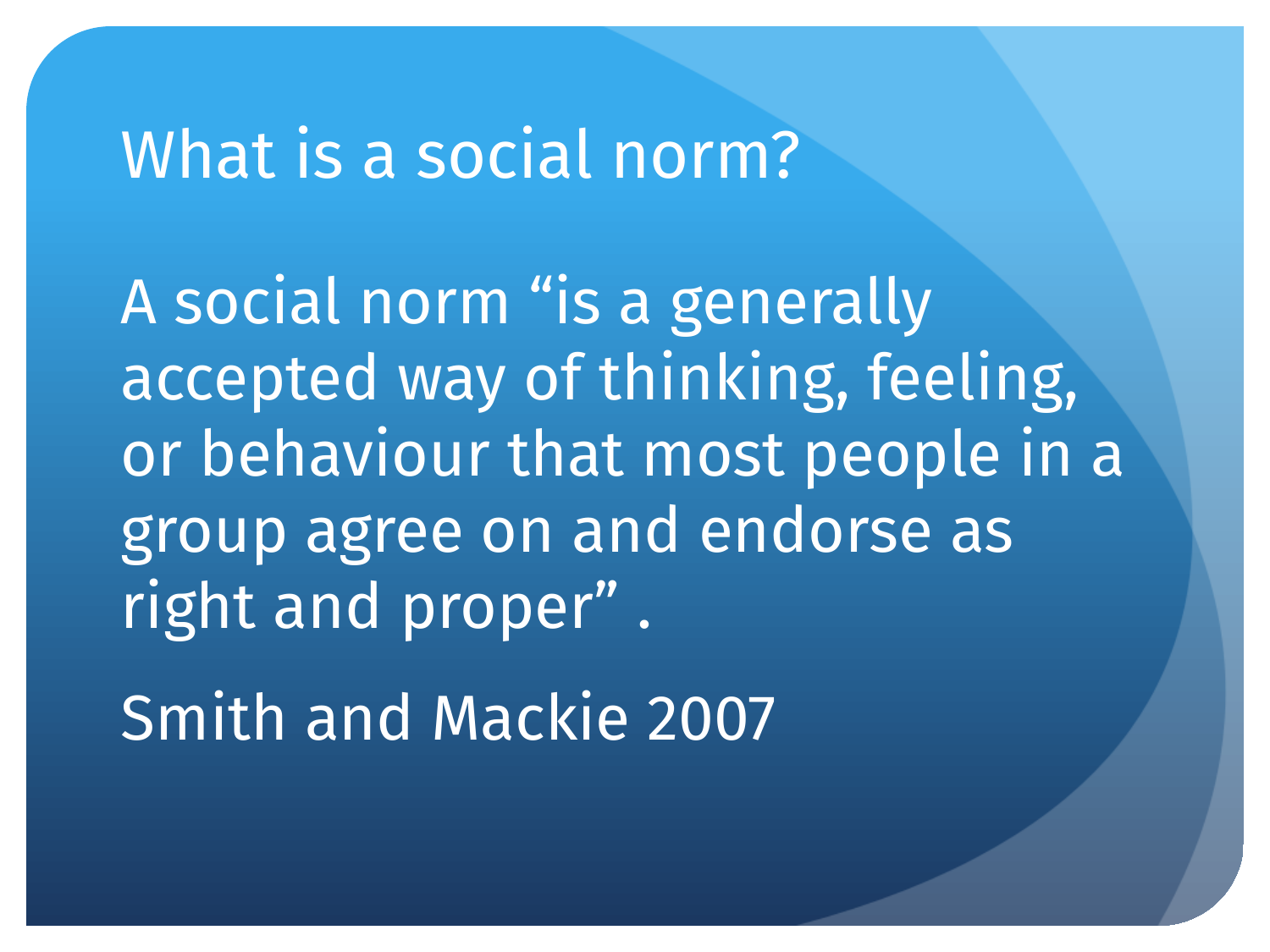

# What is a social norm?
A social norm “is a generally accepted way of thinking, feeling, or behaviour that most people in a  group agree on and endorse as right and proper” .
Smith and Mackie 2007